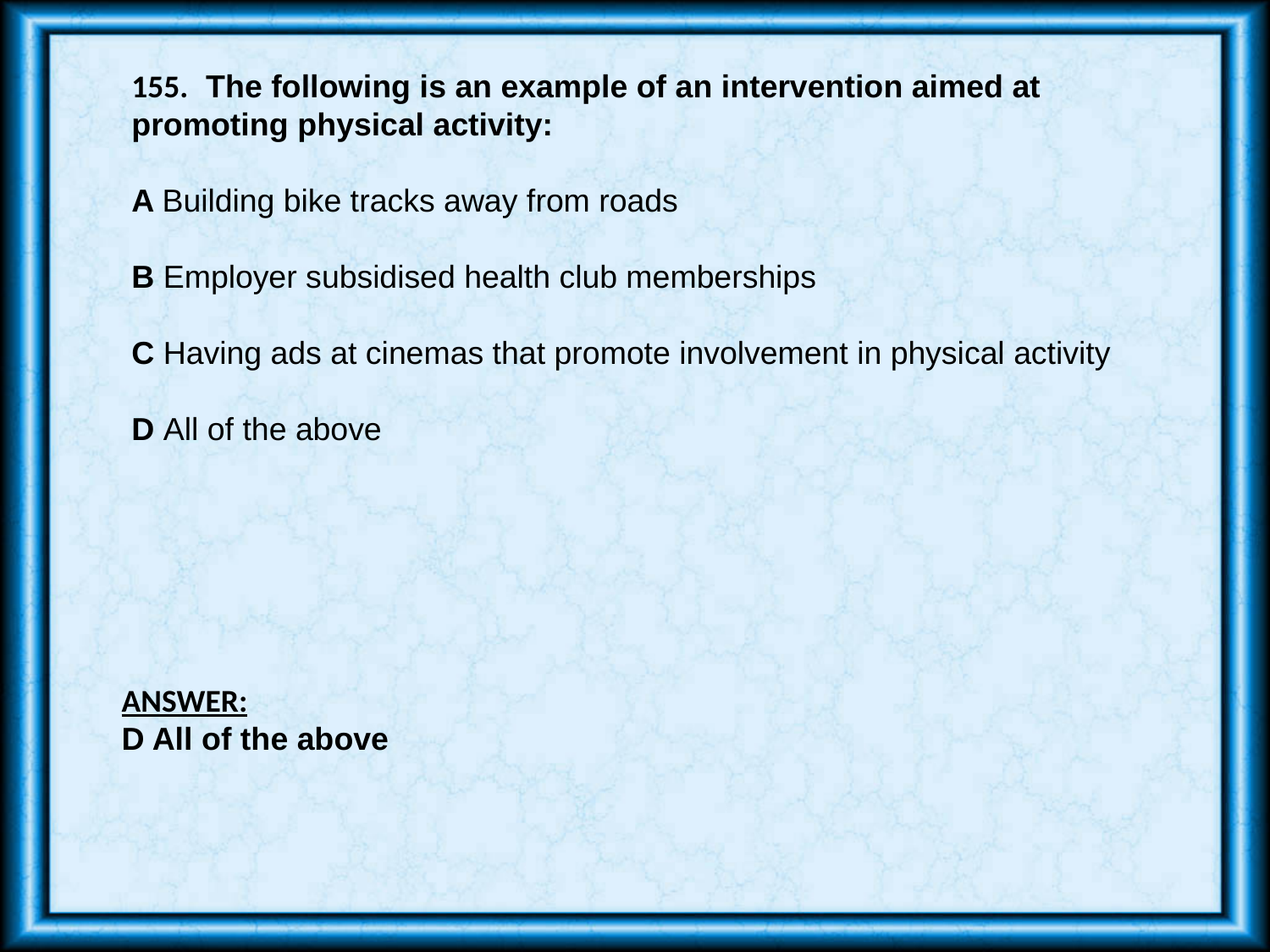

155.  The following is an example of an intervention aimed at promoting physical activity:

A Building bike tracks away from roads

B Employer subsidised health club memberships

C Having ads at cinemas that promote involvement in physical activity

D All of the above

ANSWER:
D All of the above